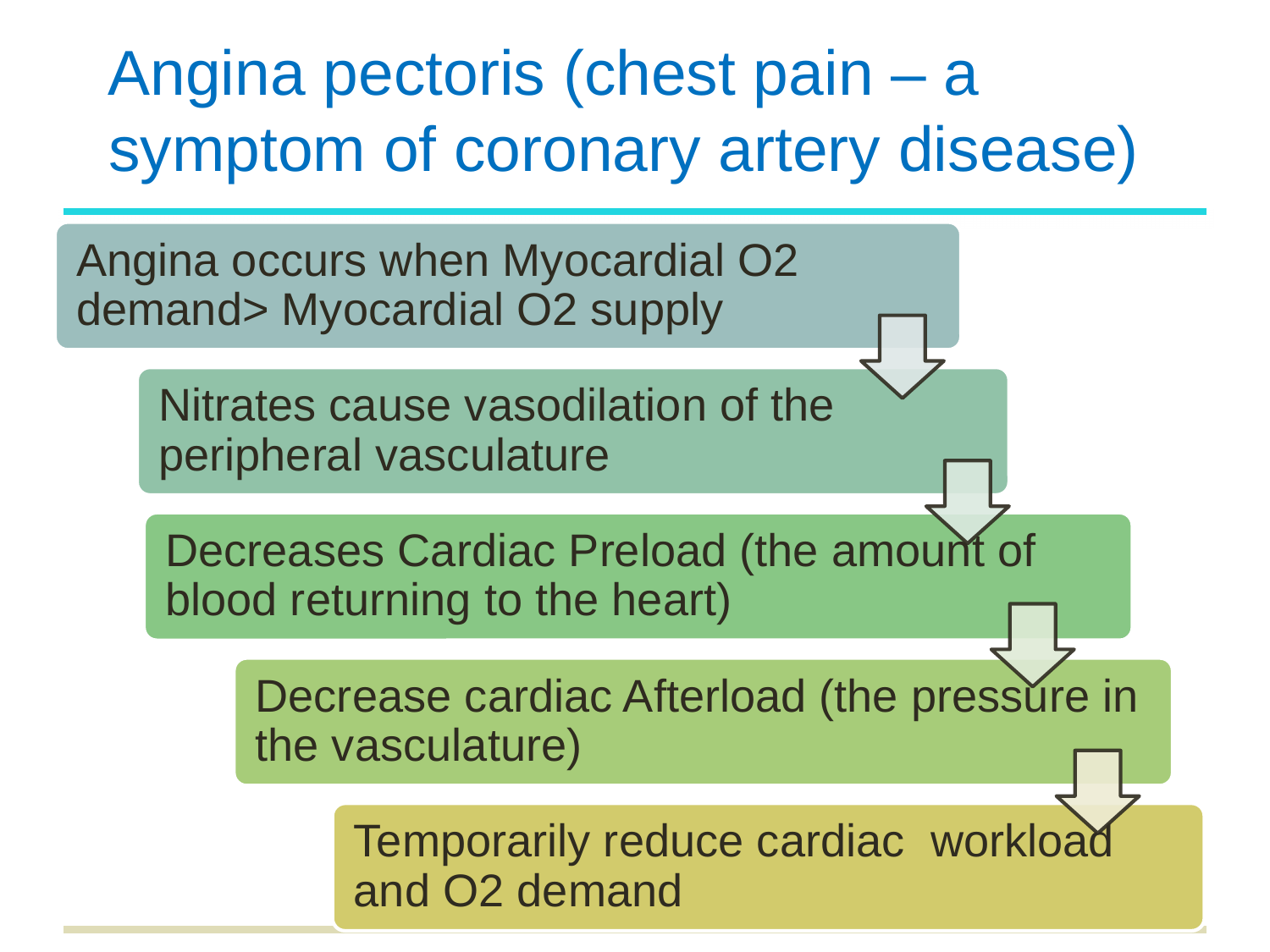

# Angina pectoris (chest pain – a symptom of coronary artery disease)
Angina occurs when Myocardial O2 demand> Myocardial O2 supply
Nitrates cause vasodilation of the peripheral vasculature
Decreases Cardiac Preload (the amount of blood returning to the heart)
Decrease cardiac Afterload (the pressure in the vasculature)
Temporarily reduce cardiac  workload and O2 demand

39